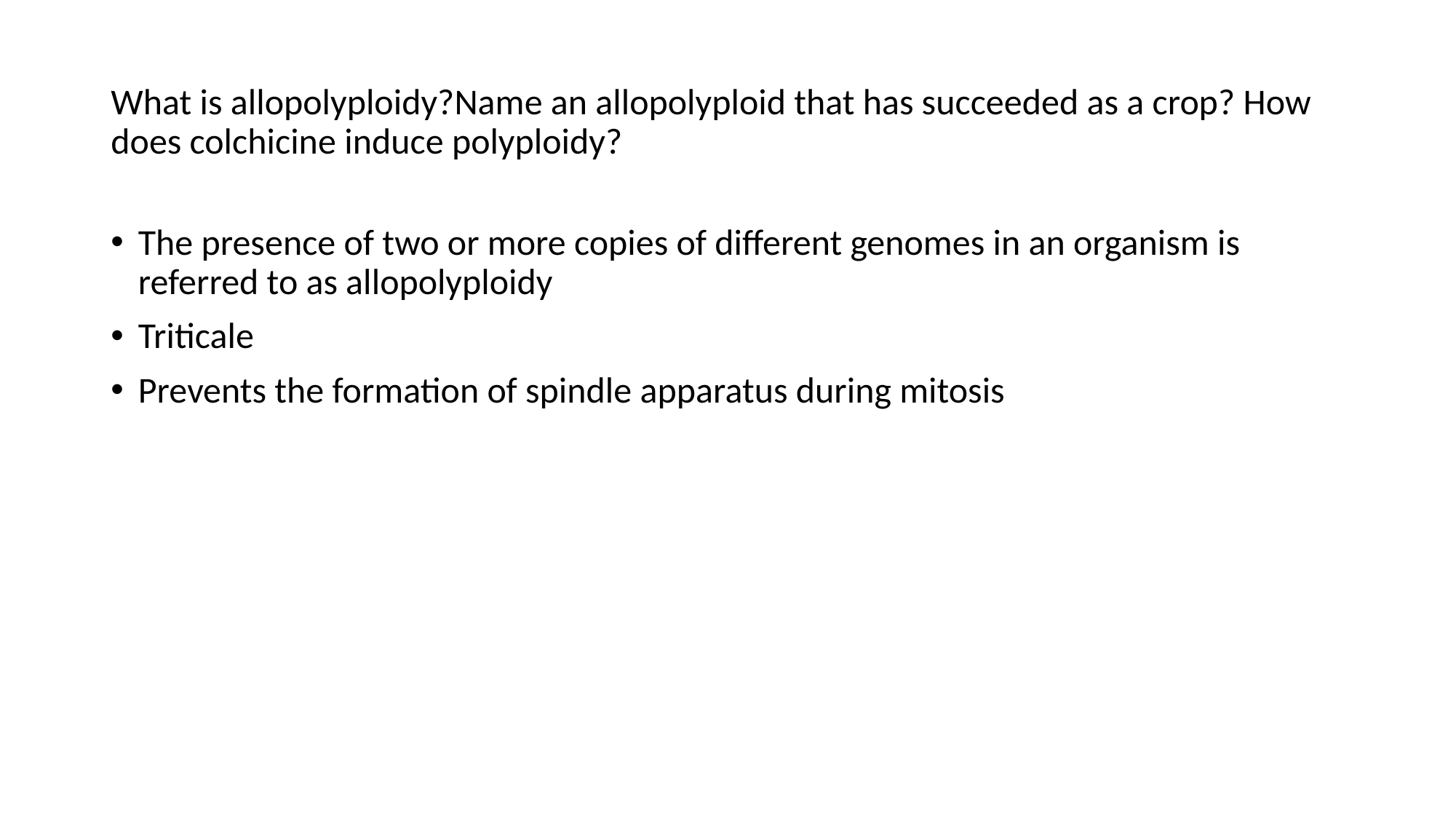

# What is allopolyploidy?Name an allopolyploid that has succeeded as a crop? How does colchicine induce polyploidy?
The presence of two or more copies of different genomes in an organism is referred to as allopolyploidy
Triticale
Prevents the formation of spindle apparatus during mitosis